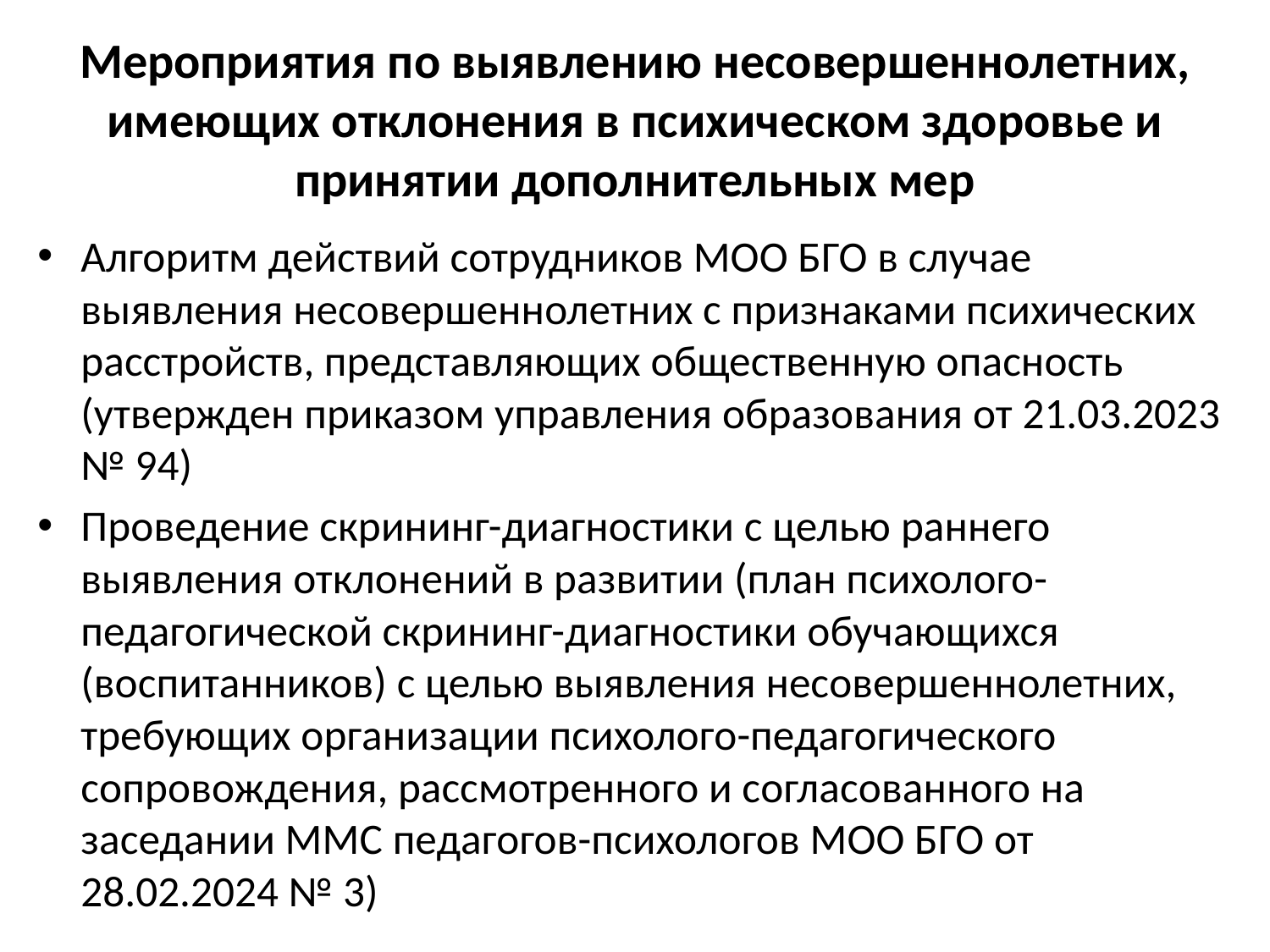

# Мероприятия по выявлению несовершеннолетних, имеющих отклонения в психическом здоровье и принятии дополнительных мер
Алгоритм действий сотрудников МОО БГО в случае выявления несовершеннолетних с признаками психических расстройств, представляющих общественную опасность (утвержден приказом управления образования от 21.03.2023 № 94)
Проведение скрининг-диагностики с целью раннего выявления отклонений в развитии (план психолого-педагогической скрининг-диагностики обучающихся (воспитанников) с целью выявления несовершеннолетних, требующих организации психолого-педагогического сопровождения, рассмотренного и согласованного на заседании ММС педагогов-психологов МОО БГО от 28.02.2024 № 3)